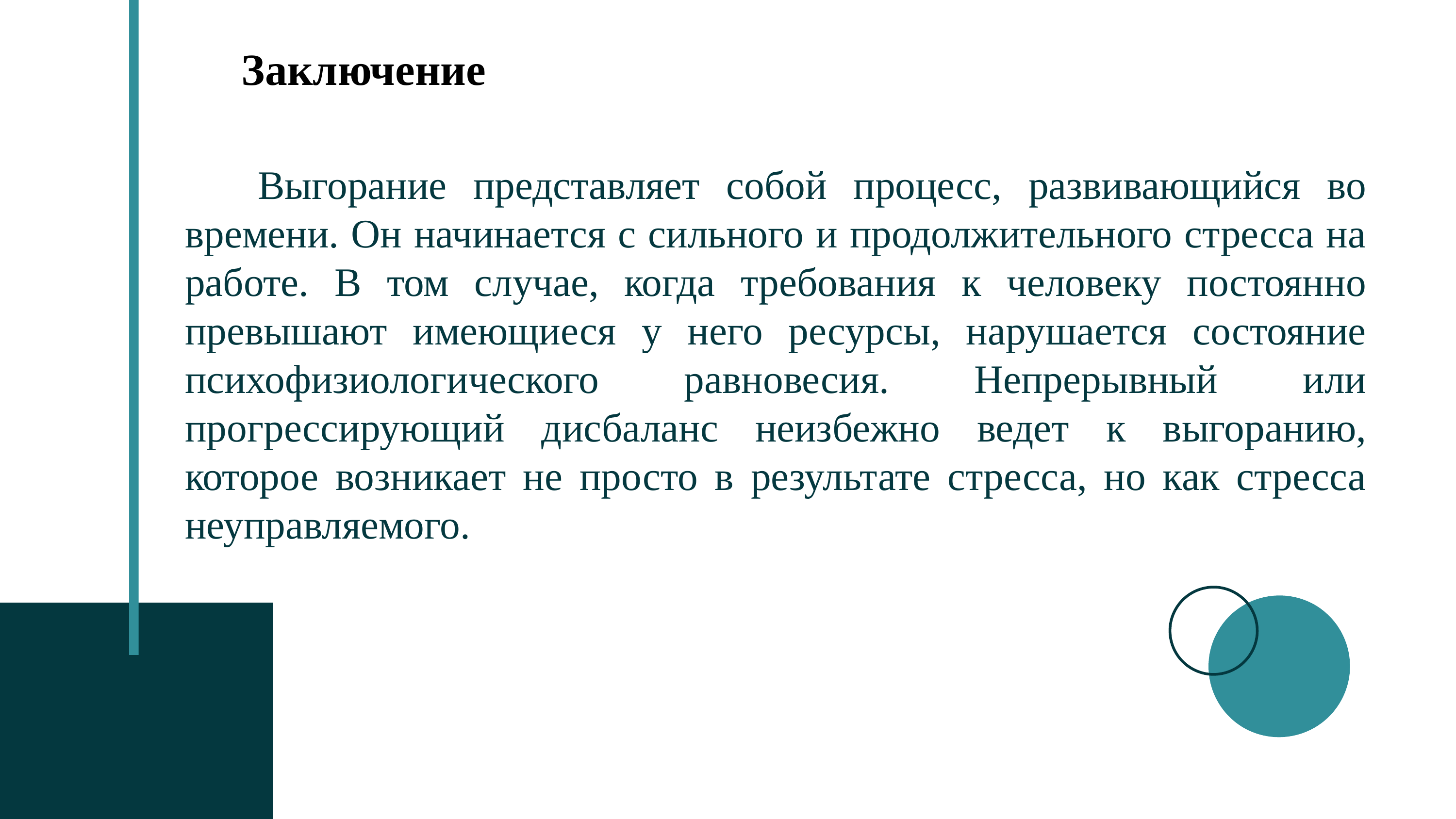

# Заключение
	Выгорание представляет собой процесс, развивающийся во времени. Он начинается с сильного и продолжительного стресса на работе. В том случае, когда требования к человеку постоянно превышают имеющиеся у него ресурсы, нарушается состояние психофизиологического равновесия. Непрерывный или прогрессирующий дисбаланс неизбежно ведет к выгоранию, которое возникает не просто в результате стресса, но как стресса неуправляемого.